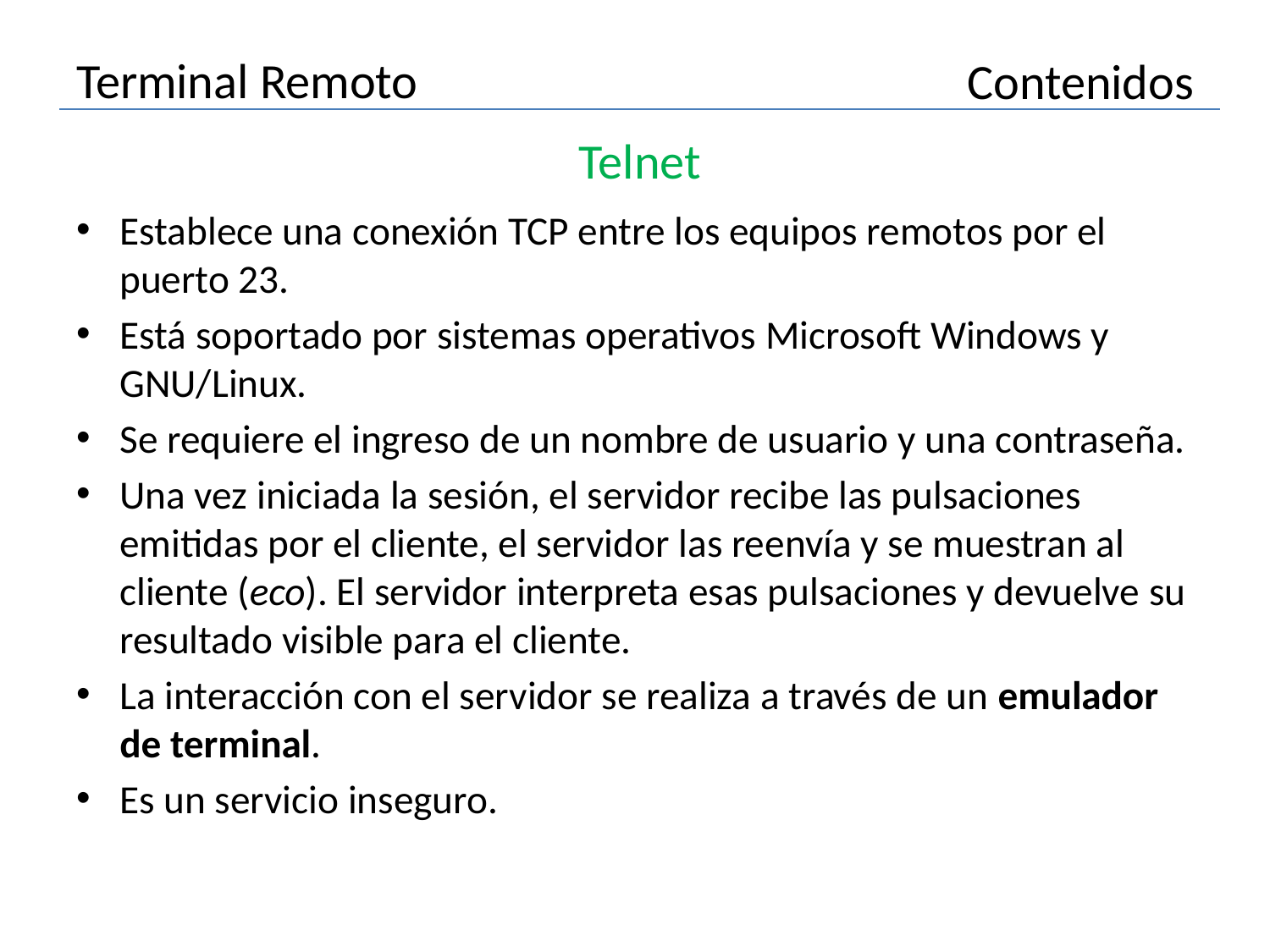

# Terminal Remoto
Contenidos
Telnet
Establece una conexión TCP entre los equipos remotos por el puerto 23.
Está soportado por sistemas operativos Microsoft Windows y GNU/Linux.
Se requiere el ingreso de un nombre de usuario y una contraseña.
Una vez iniciada la sesión, el servidor recibe las pulsaciones emitidas por el cliente, el servidor las reenvía y se muestran al cliente (eco). El servidor interpreta esas pulsaciones y devuelve su resultado visible para el cliente.
La interacción con el servidor se realiza a través de un emulador de terminal.
Es un servicio inseguro.